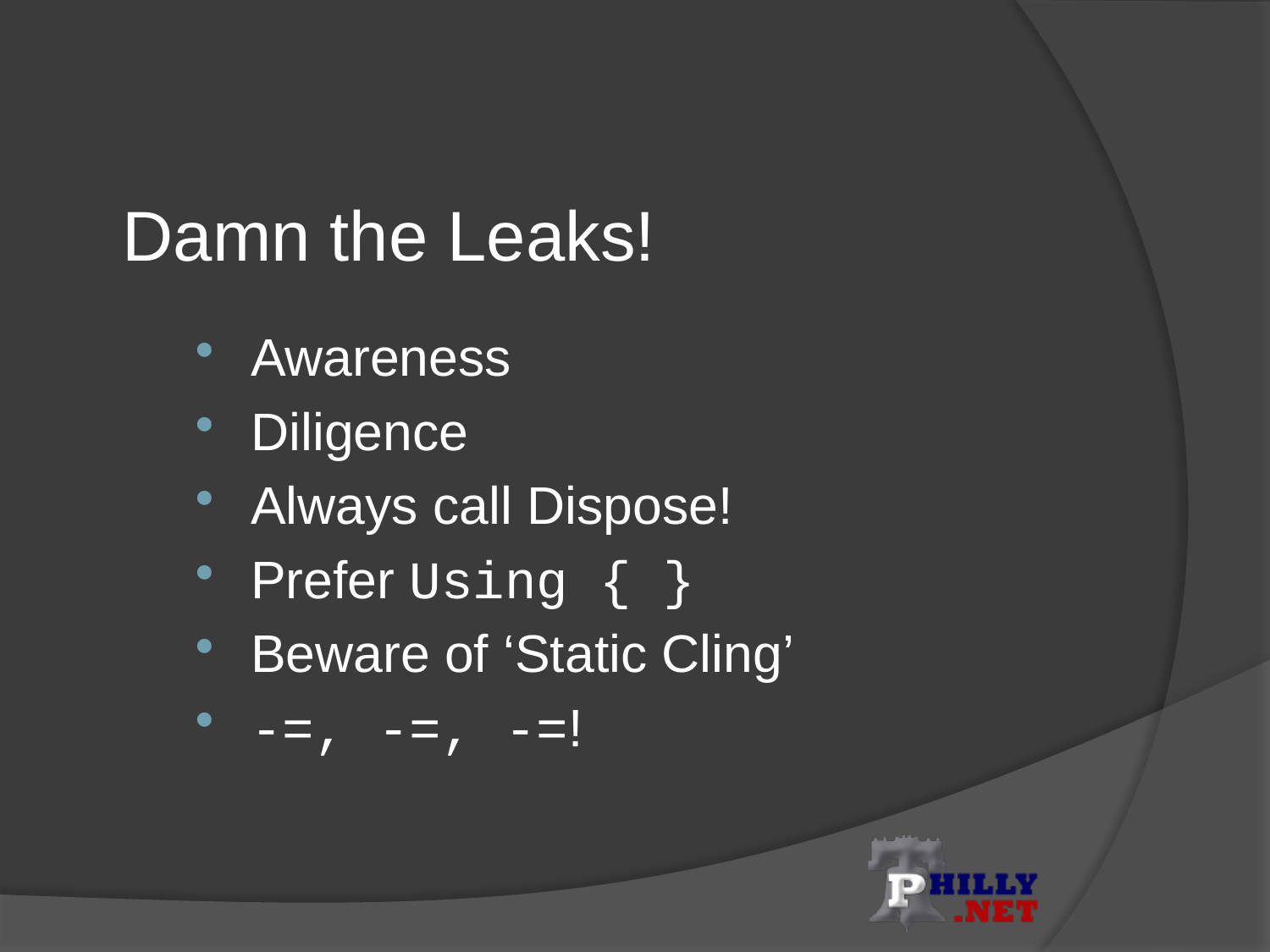

# Damn the Leaks!
Awareness
Diligence
Always call Dispose!
Prefer Using { }
Beware of ‘Static Cling’
-=, -=, -=!